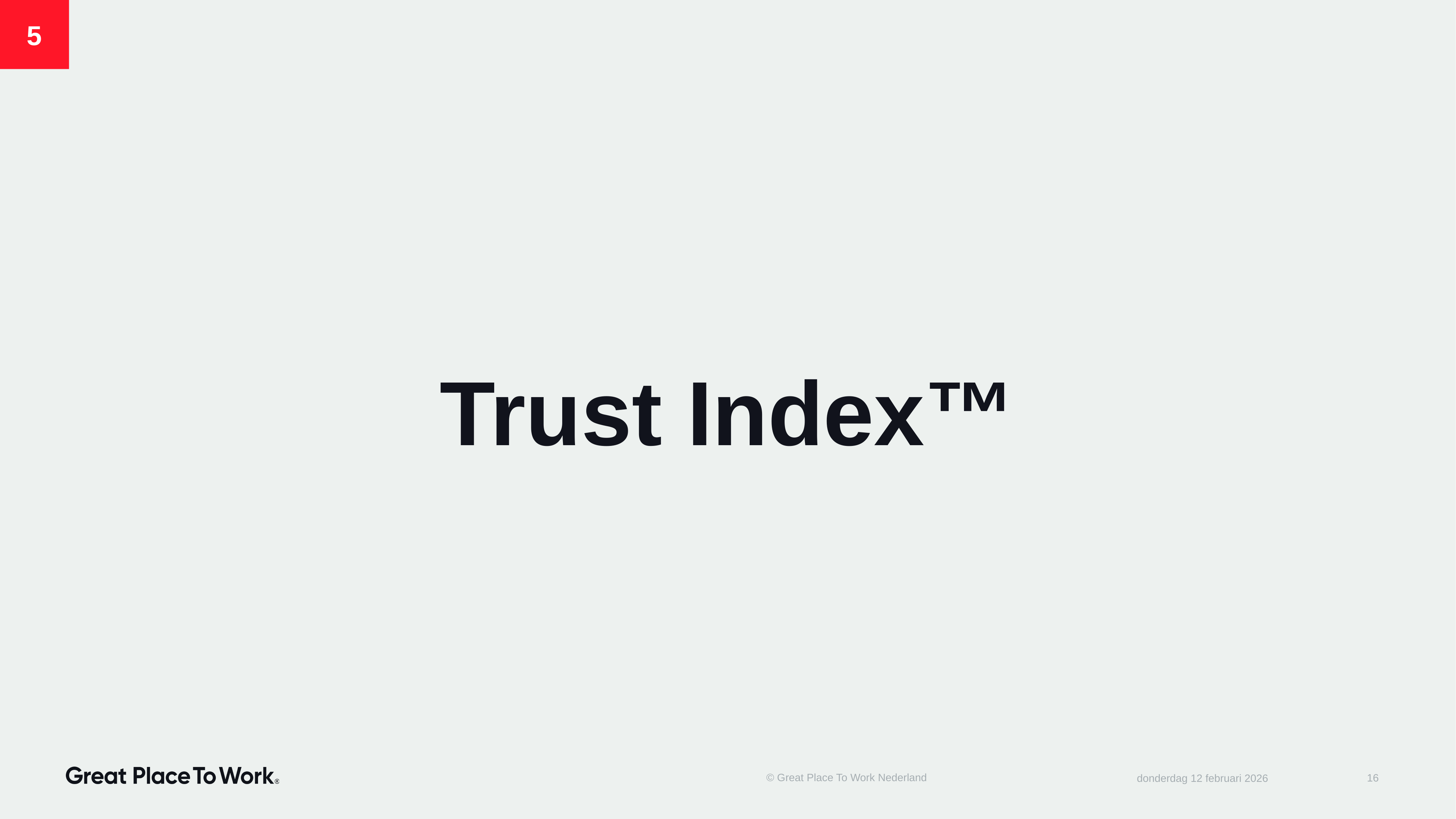

5
Trust Index™
© Great Place To Work Nederland
16
donderdag 12 februari 2026